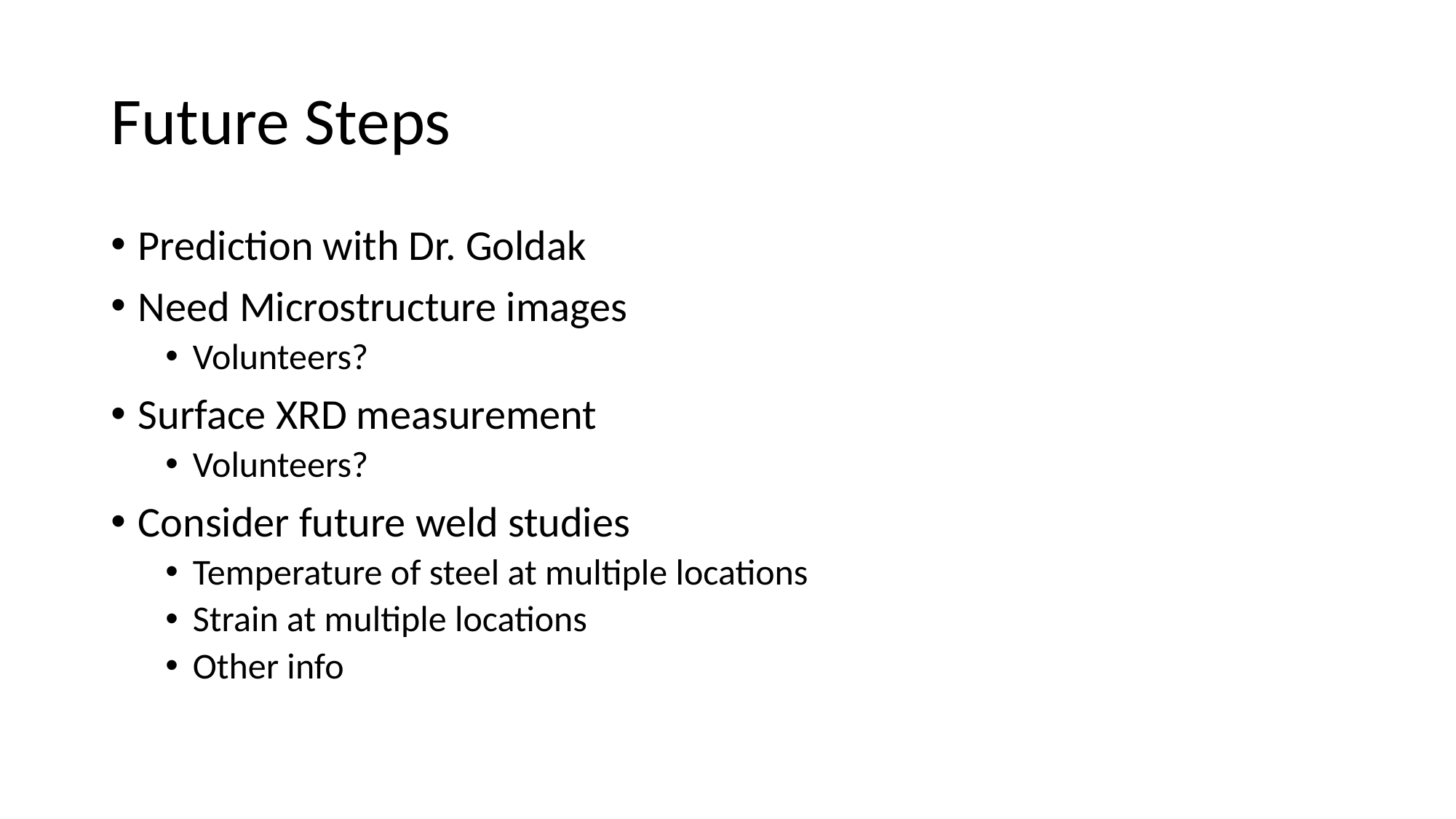

# Future Steps
Prediction with Dr. Goldak
Need Microstructure images
Volunteers?
Surface XRD measurement
Volunteers?
Consider future weld studies
Temperature of steel at multiple locations
Strain at multiple locations
Other info